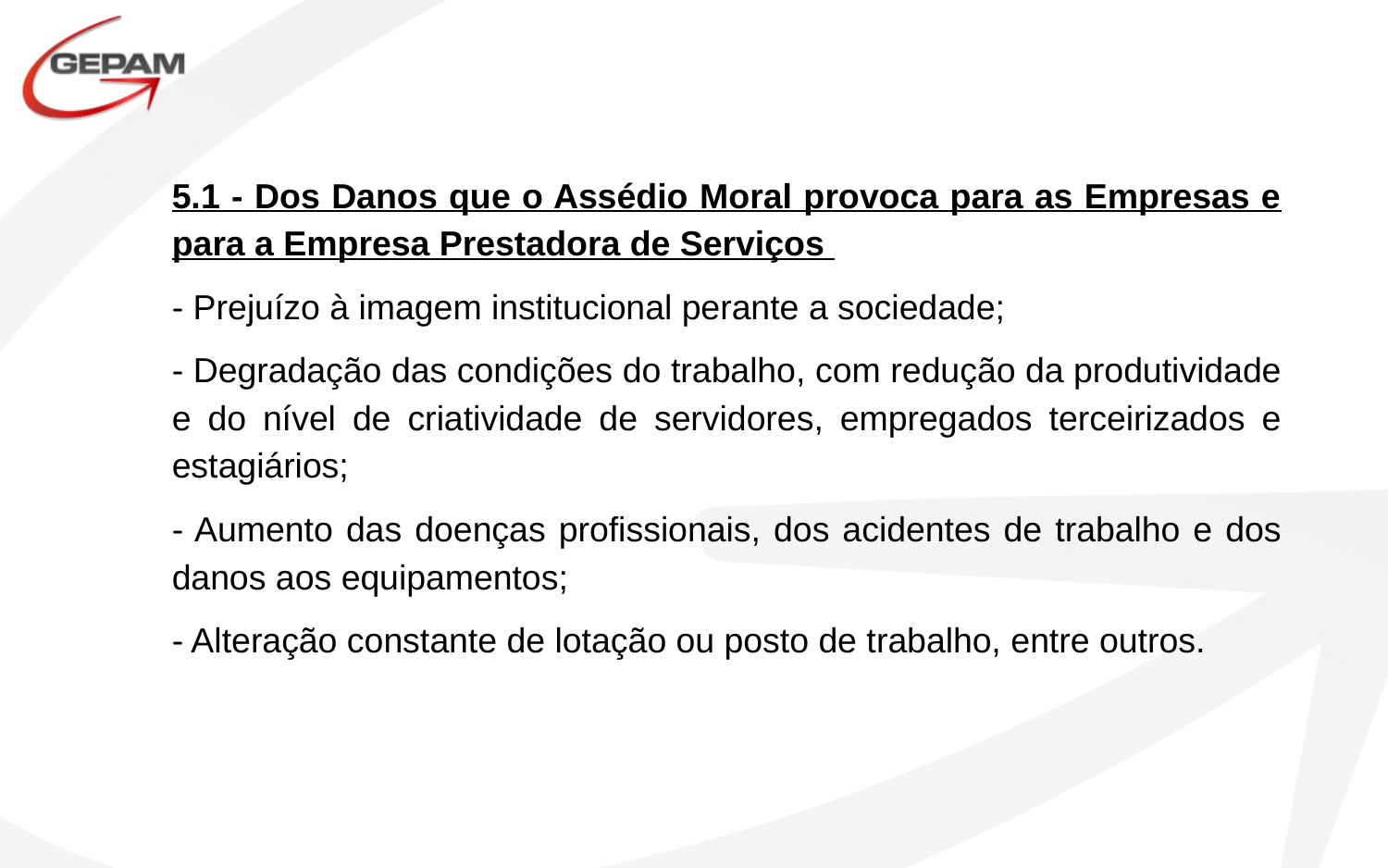

5.1 - Dos Danos que o Assédio Moral provoca para as Empresas e para a Empresa Prestadora de Serviços
- Prejuízo à imagem institucional perante a sociedade;
- Degradação das condições do trabalho, com redução da produtividade e do nível de criatividade de servidores, empregados terceirizados e estagiários;
- Aumento das doenças profissionais, dos acidentes de trabalho e dos danos aos equipamentos;
- Alteração constante de lotação ou posto de trabalho, entre outros.